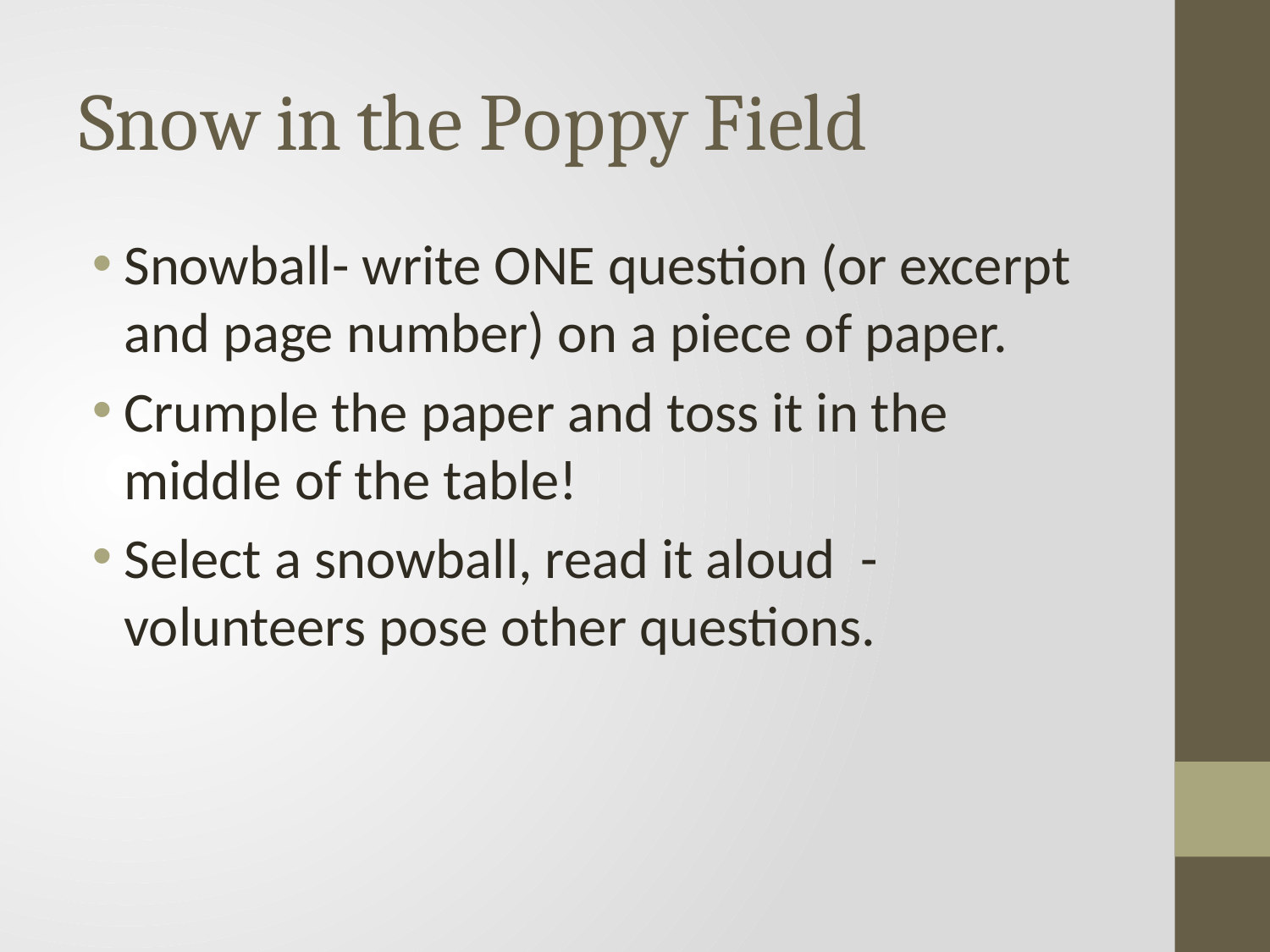

# Snow in the Poppy Field
Snowball- write ONE question (or excerpt and page number) on a piece of paper.
Crumple the paper and toss it in the middle of the table!
Select a snowball, read it aloud  - volunteers pose other questions.